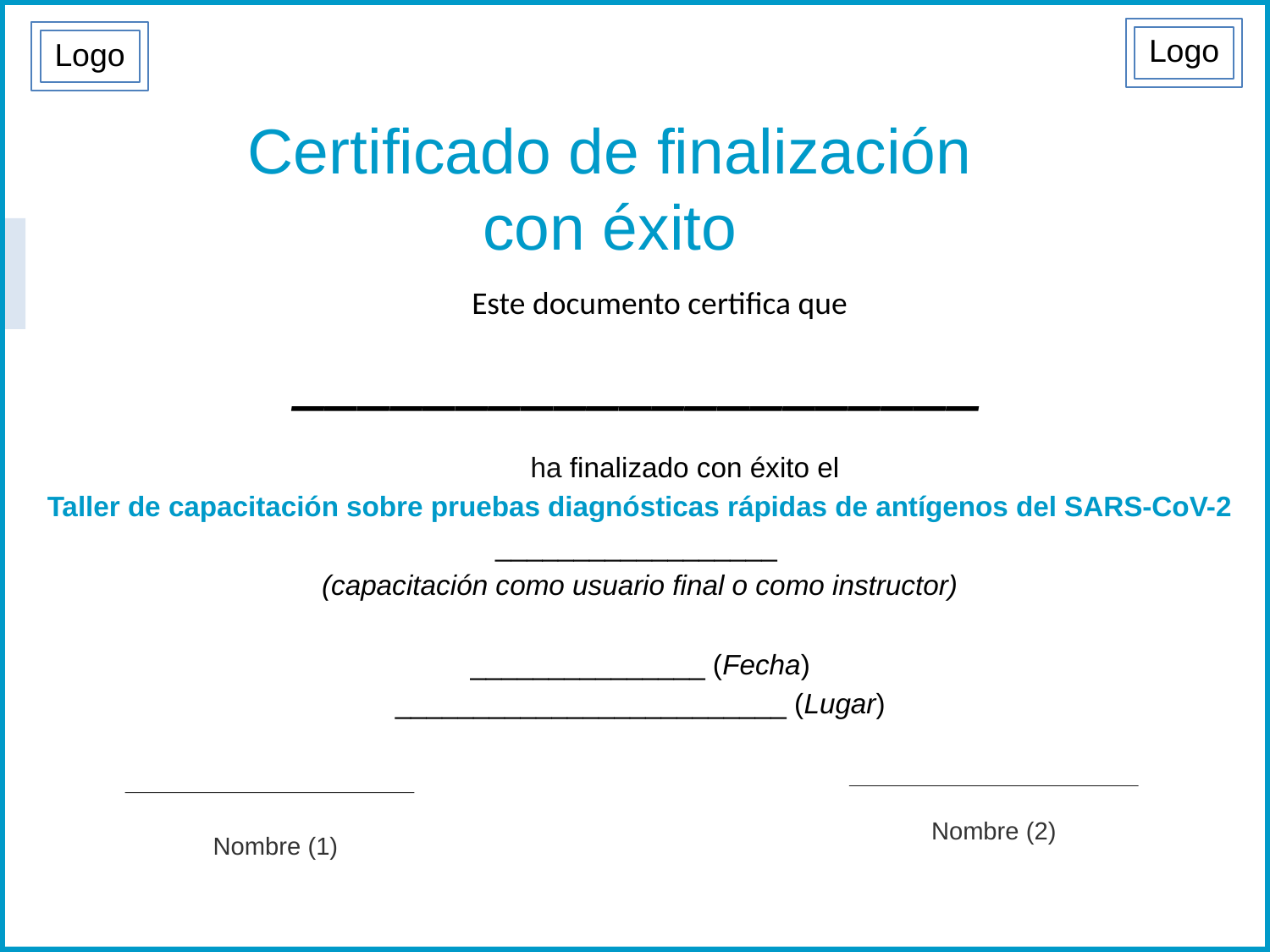

Logo
Logo
Certificado de finalización
con éxito

     Este documento certifica que
_____________________
              ha finalizado con éxito el
Taller de capacitación sobre pruebas diagnósticas rápidas de antígenos del SARS-CoV-2
__________________
(capacitación como usuario final o como instructor)

_______________ (Fecha)
_________________________ (Lugar)

Nombre (2)
Nombre (1)